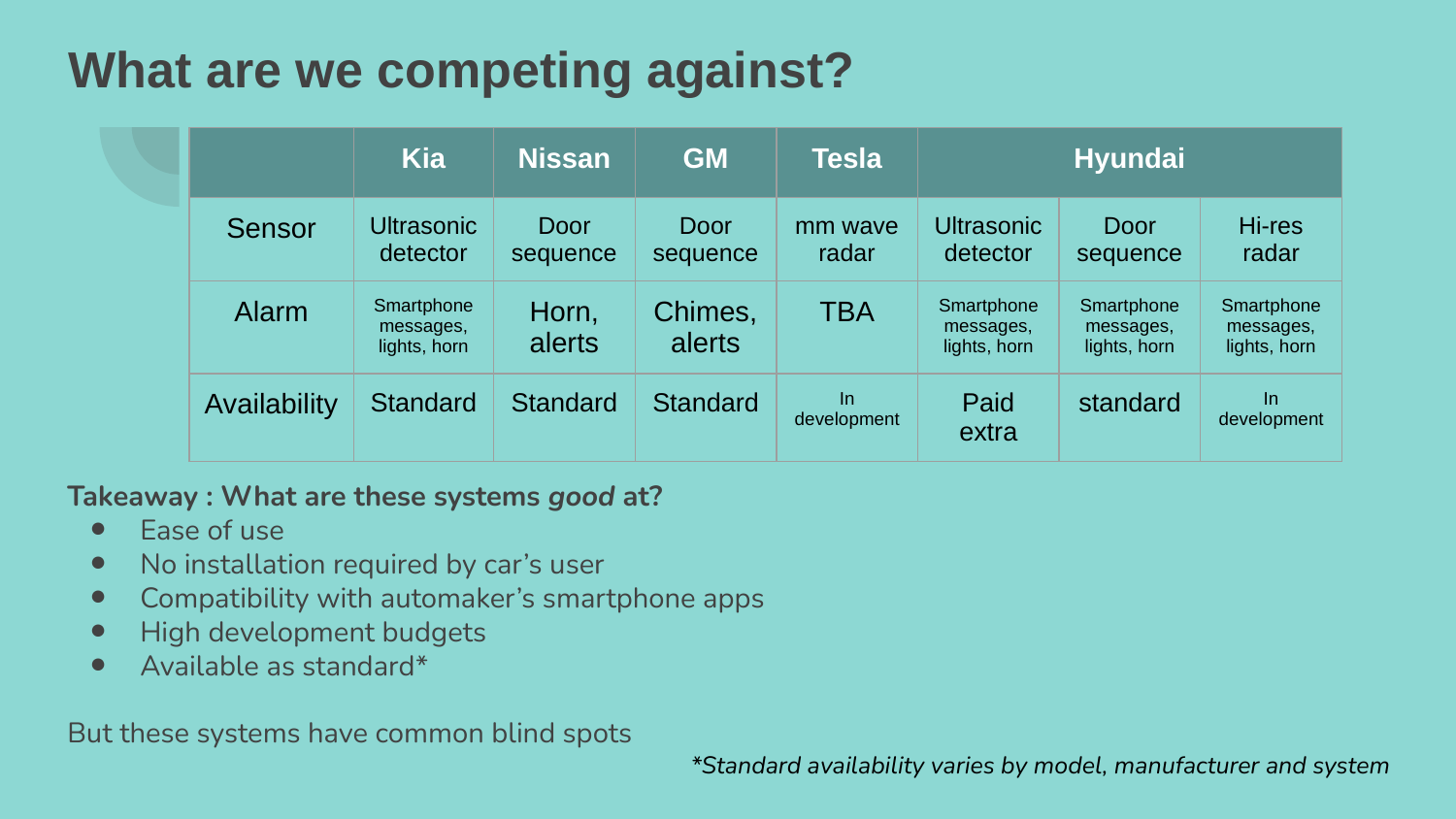

What are we competing against?
|  | Kia | Nissan | GM | Tesla | Hyundai |  |  |
| --- | --- | --- | --- | --- | --- | --- | --- |
| Sensor | Ultrasonic detector | Door sequence | Door sequence | mm wave radar | Ultrasonic detector | Door sequence | Hi-res radar |
| Alarm | Smartphone messages, lights, horn | Horn, alerts | Chimes, alerts | TBA | Smartphone messages, lights, horn | Smartphone messages, lights, horn | Smartphone messages, lights, horn |
| Availability | Standard | Standard | Standard | In development | Paid extra | standard | In development |
Takeaway : What are these systems good at?
Ease of use
No installation required by car’s user
Compatibility with automaker’s smartphone apps
High development budgets
Available as standard*

But these systems have common blind spots
*Standard availability varies by model, manufacturer and system